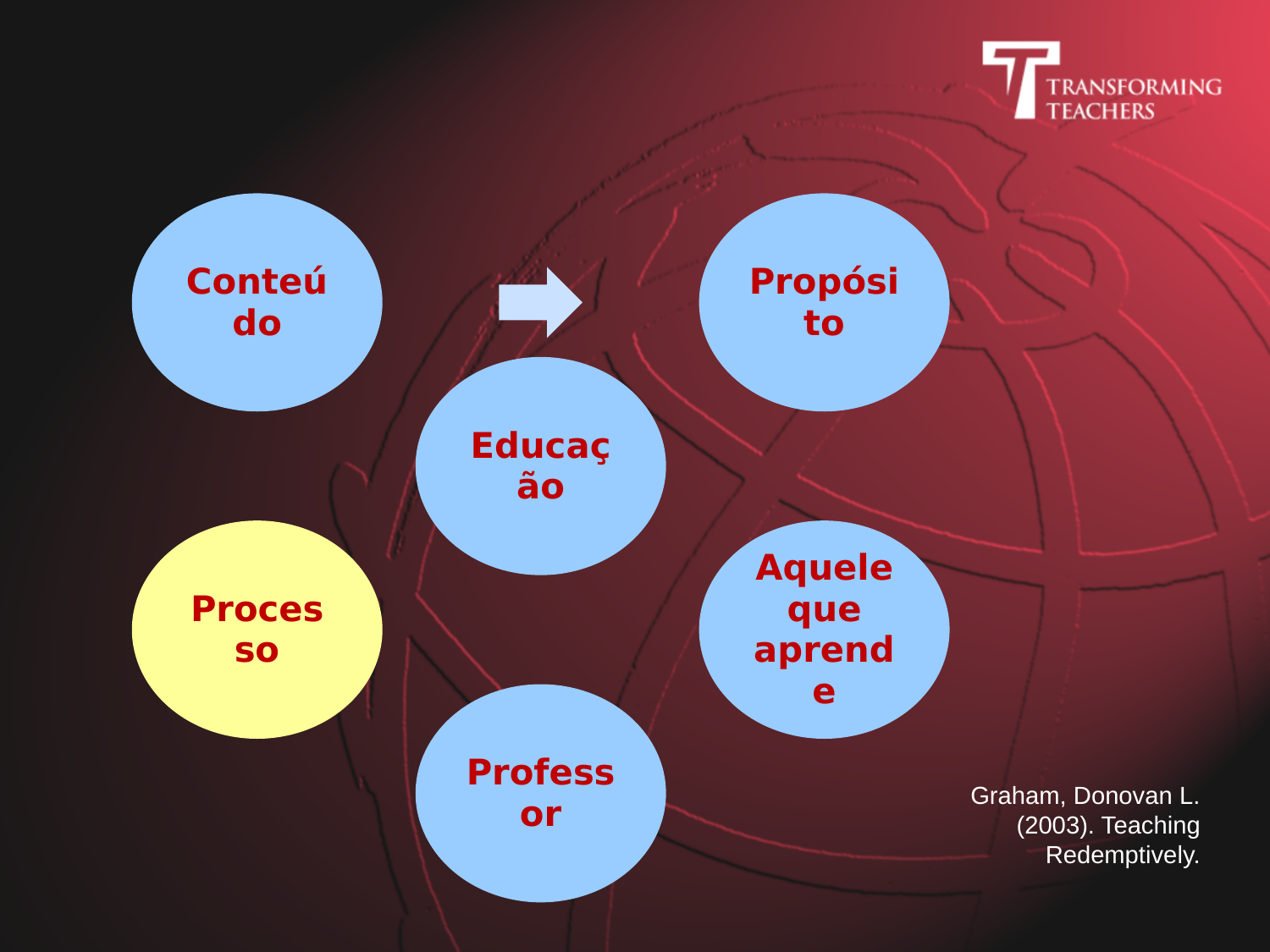

Educação
Propósito
Aquele que aprende
Professor
Processo
Conteúdo
Graham, Donovan L. (2003). Teaching Redemptively.